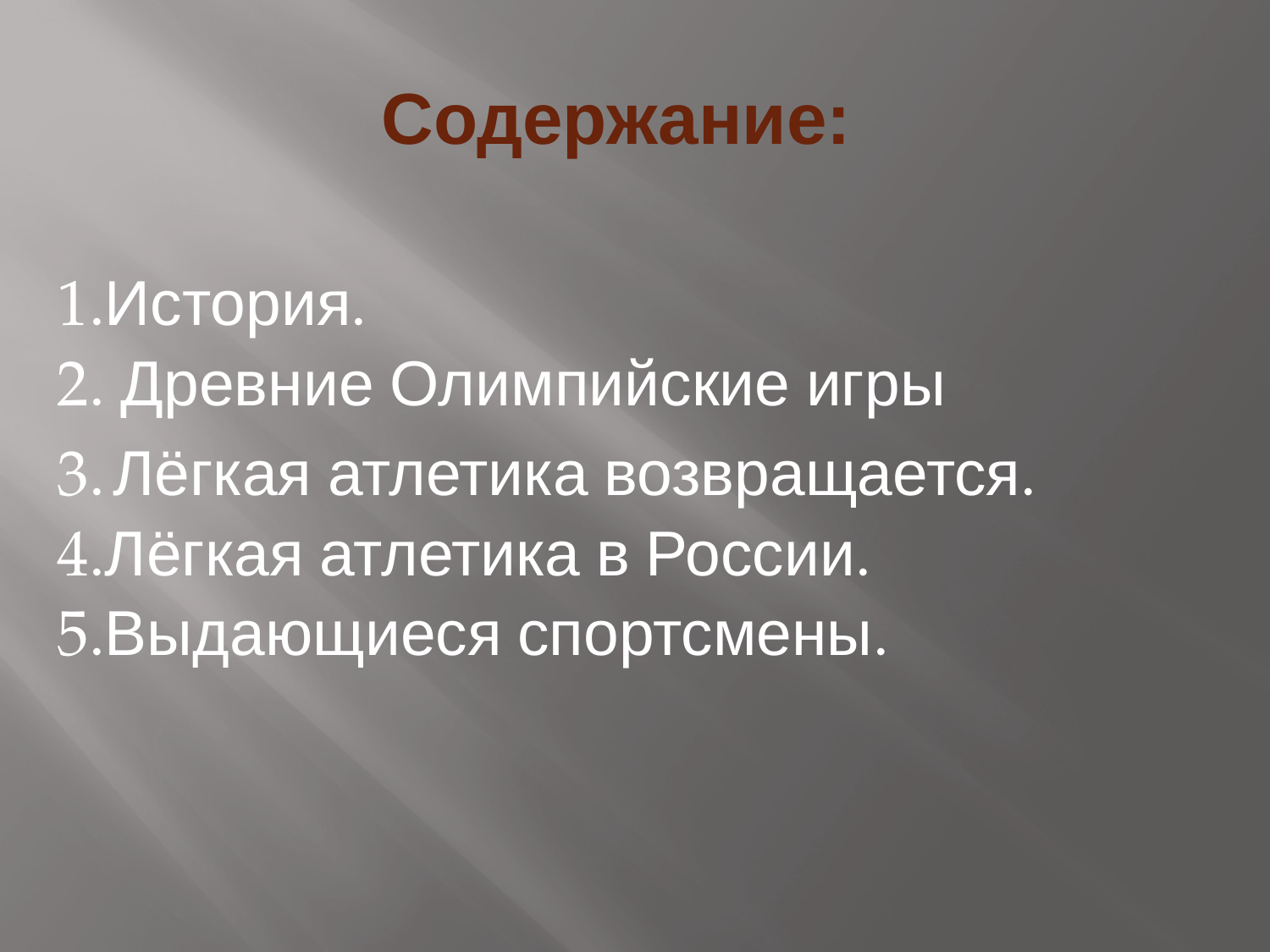

# Содержание:
1.История.
2. Древние Олимпийские игры
3. Лёгкая атлетика возвращается.
4.Лёгкая атлетика в России.
5.Выдающиеся спортсмены.